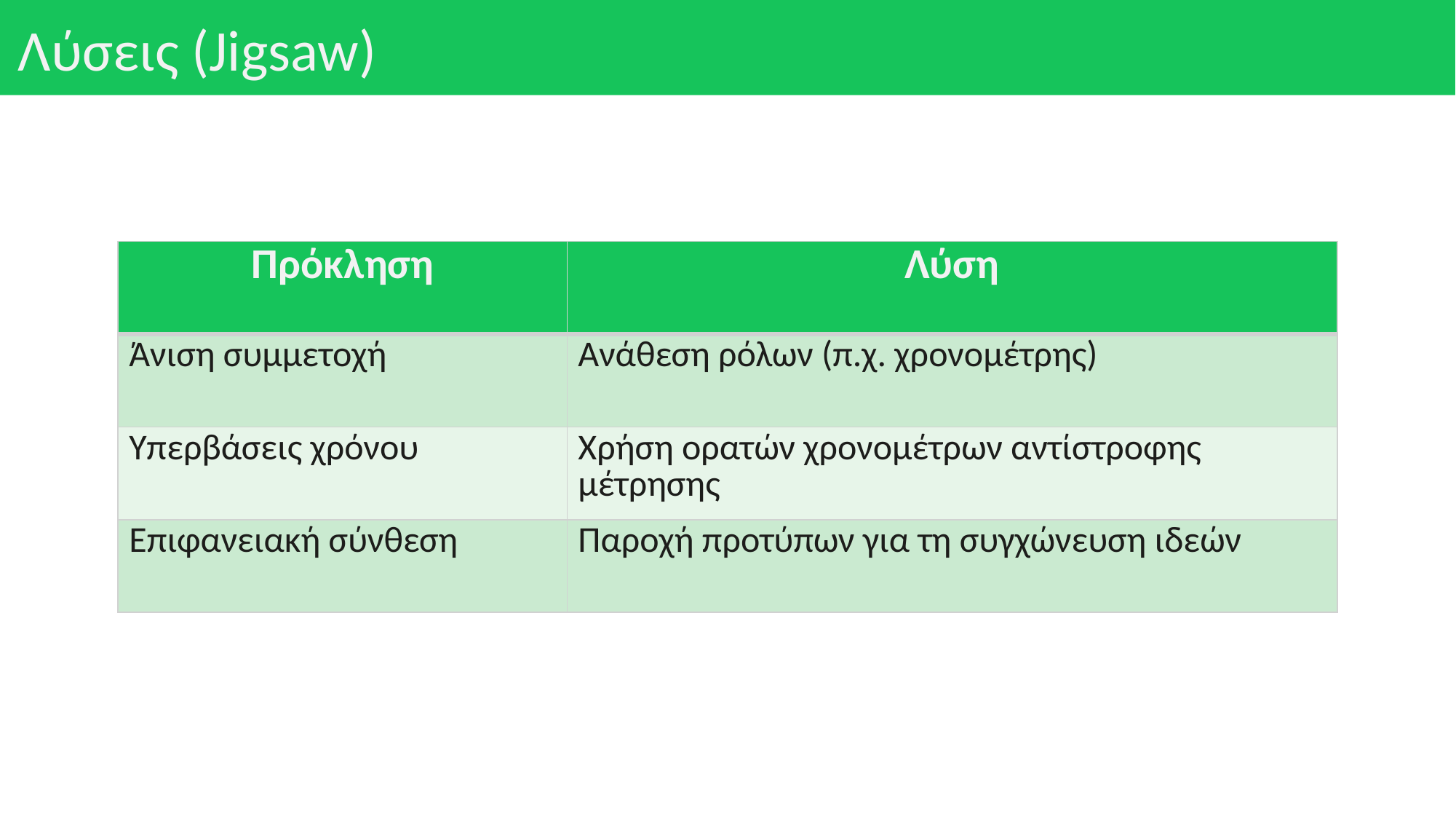

# Λύσεις (Jigsaw)
| Πρόκληση | Λύση |
| --- | --- |
| Άνιση συμμετοχή | Ανάθεση ρόλων (π.χ. χρονομέτρης) |
| Υπερβάσεις χρόνου | Χρήση ορατών χρονομέτρων αντίστροφης μέτρησης |
| Επιφανειακή σύνθεση | Παροχή προτύπων για τη συγχώνευση ιδεών |